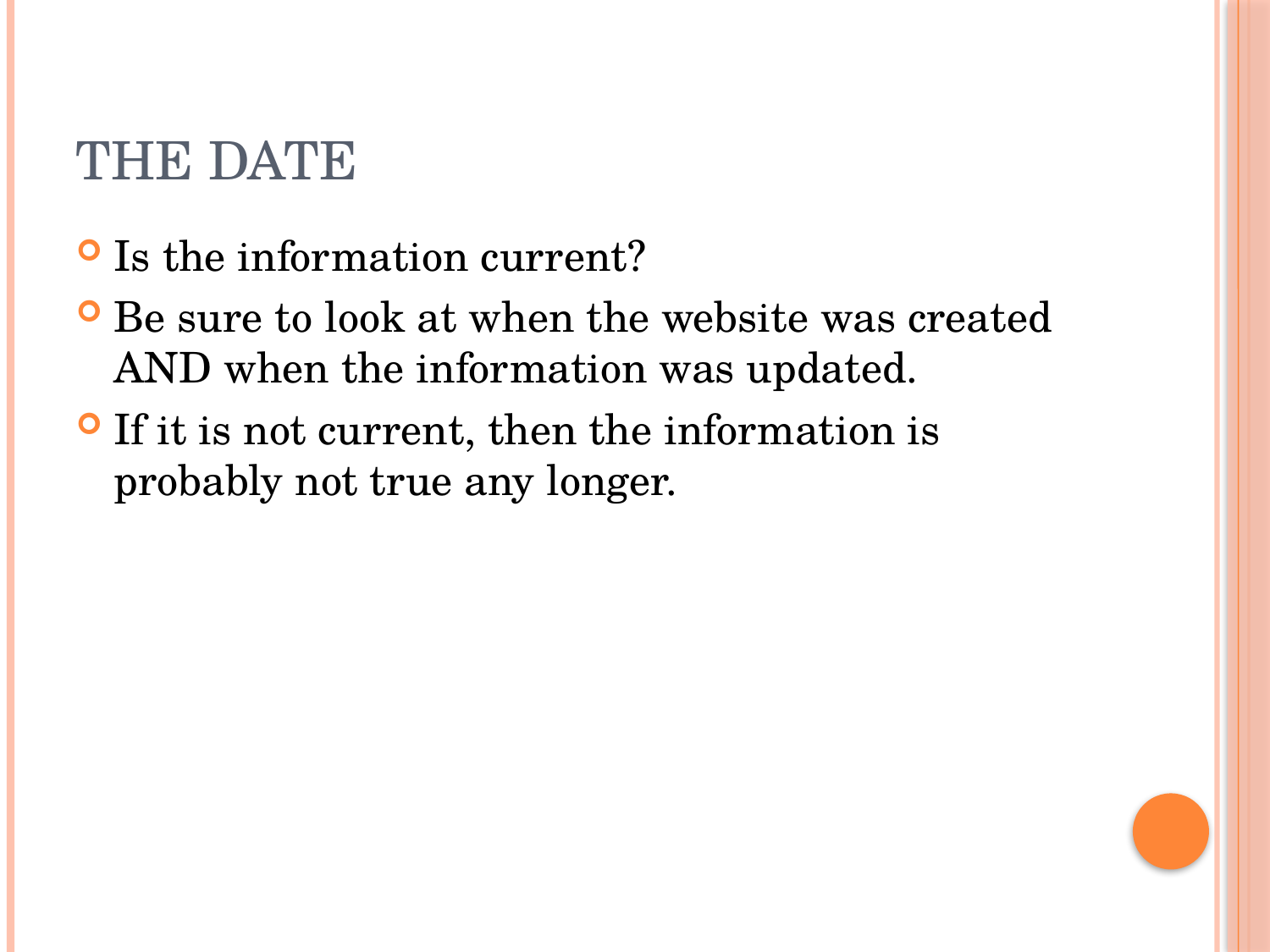

# The date
Is the information current?
Be sure to look at when the website was created AND when the information was updated.
If it is not current, then the information is probably not true any longer.